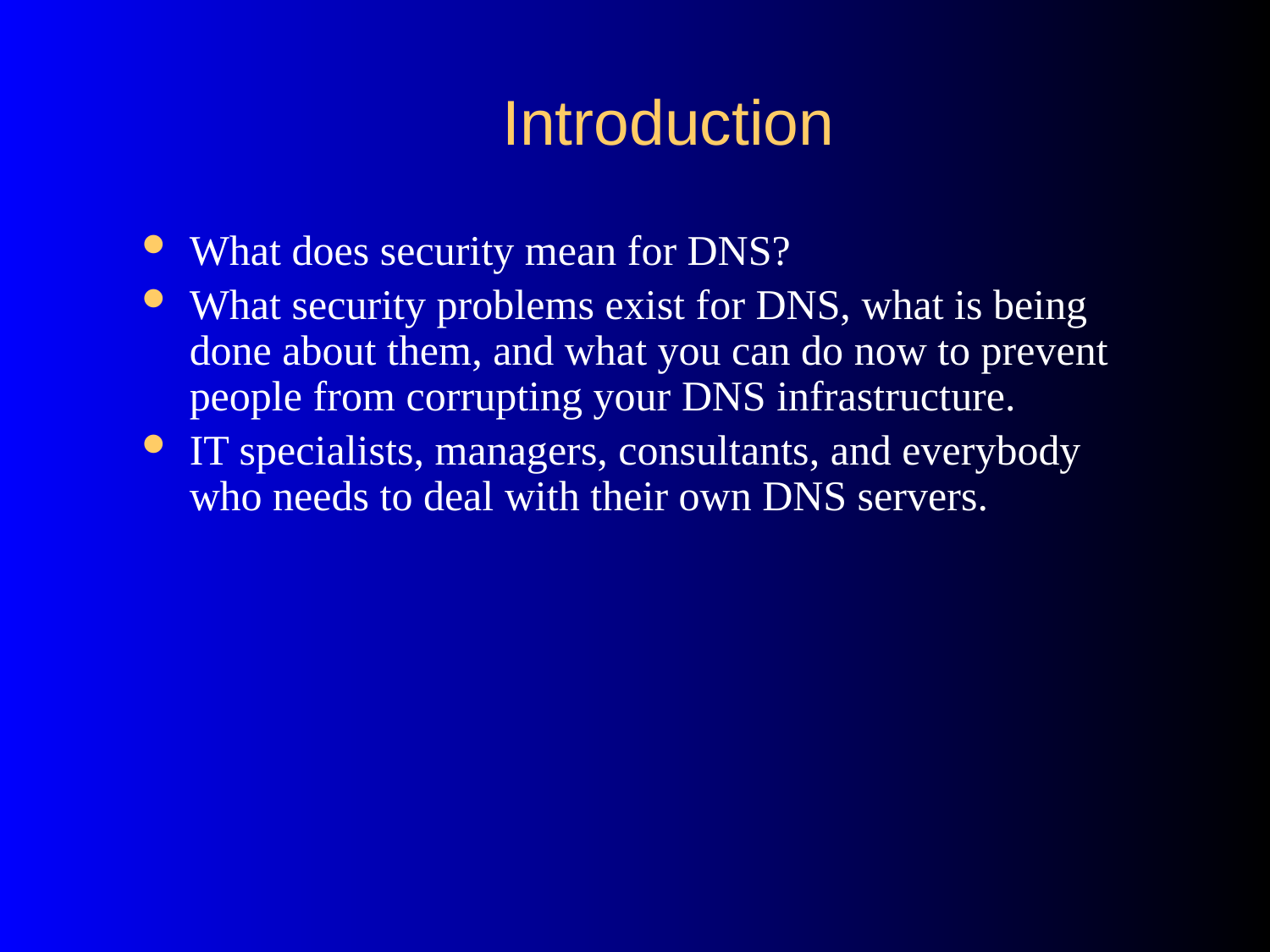

# Introduction
What does security mean for DNS?
What security problems exist for DNS, what is being done about them, and what you can do now to prevent people from corrupting your DNS infrastructure.
IT specialists, managers, consultants, and everybody who needs to deal with their own DNS servers.